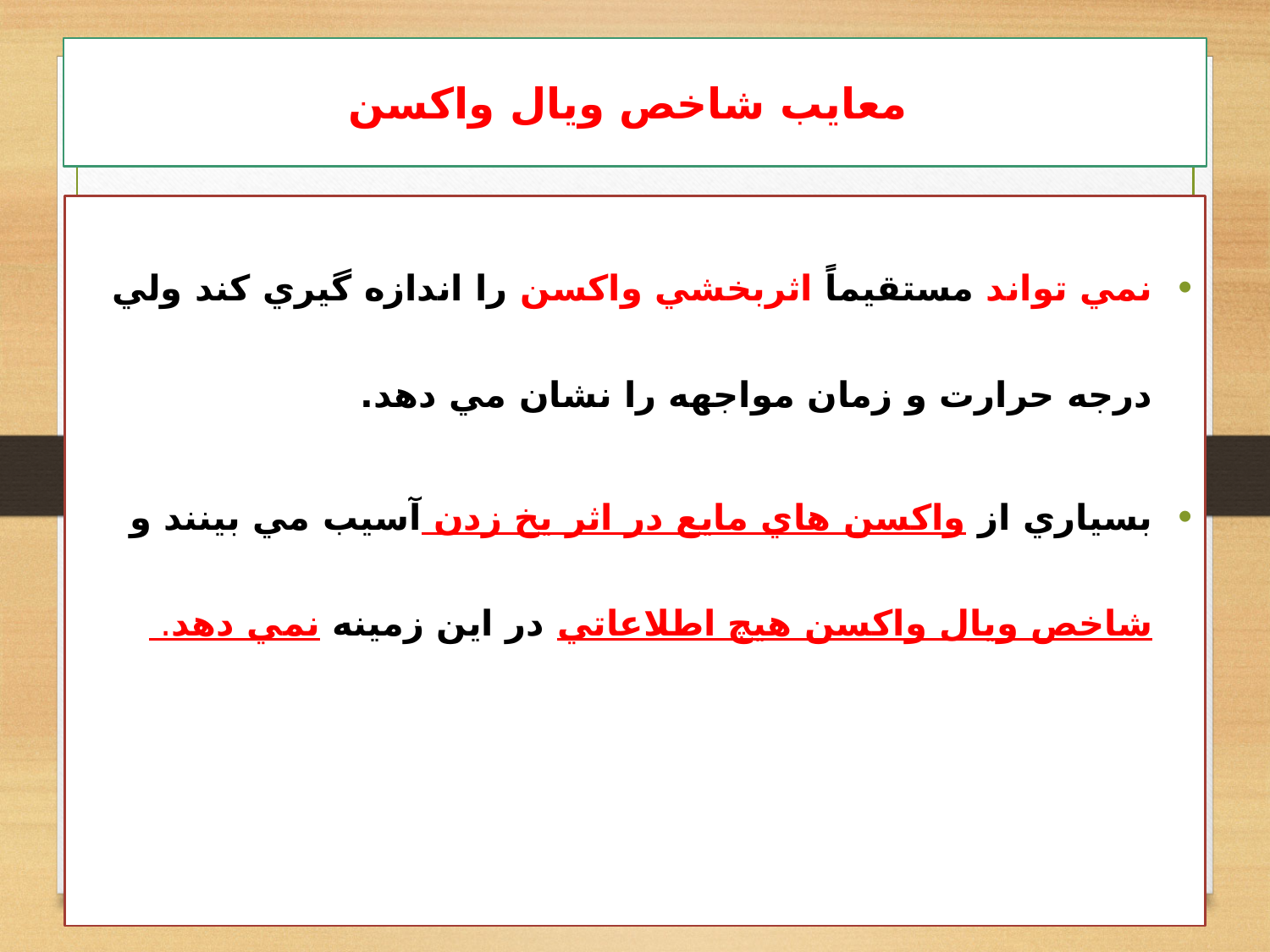

# معایب شاخص ویال واکسن
نمي تواند مستقيماً اثربخشي واكسن را اندازه گيري كند ولي درجه حرارت و زمان مواجهه را نشان مي دهد.
بسياري از واكسن هاي مايع در اثر يخ زدن آسيب مي بينند و شاخص ويال واكسن هيچ اطلاعاتي در اين زمينه نمي دهد.